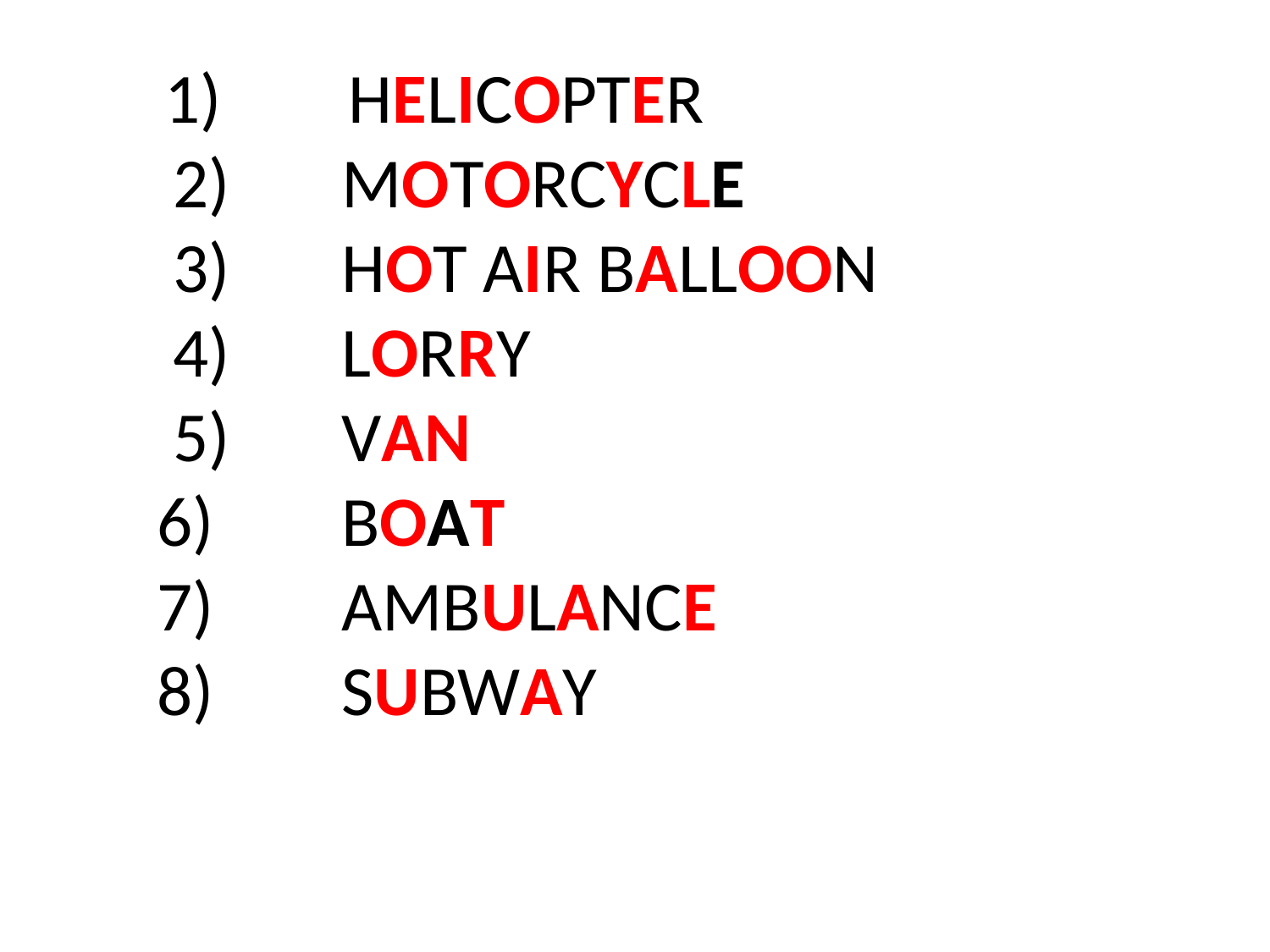

1)        HELICOPTER
 2)       MOTORCYCLE
 3)       HOT AIR BALLOON
 4)       LORRY
 5)       VAN
6)        BOAT
7)        AMBULANCE
8)        SUBWAY